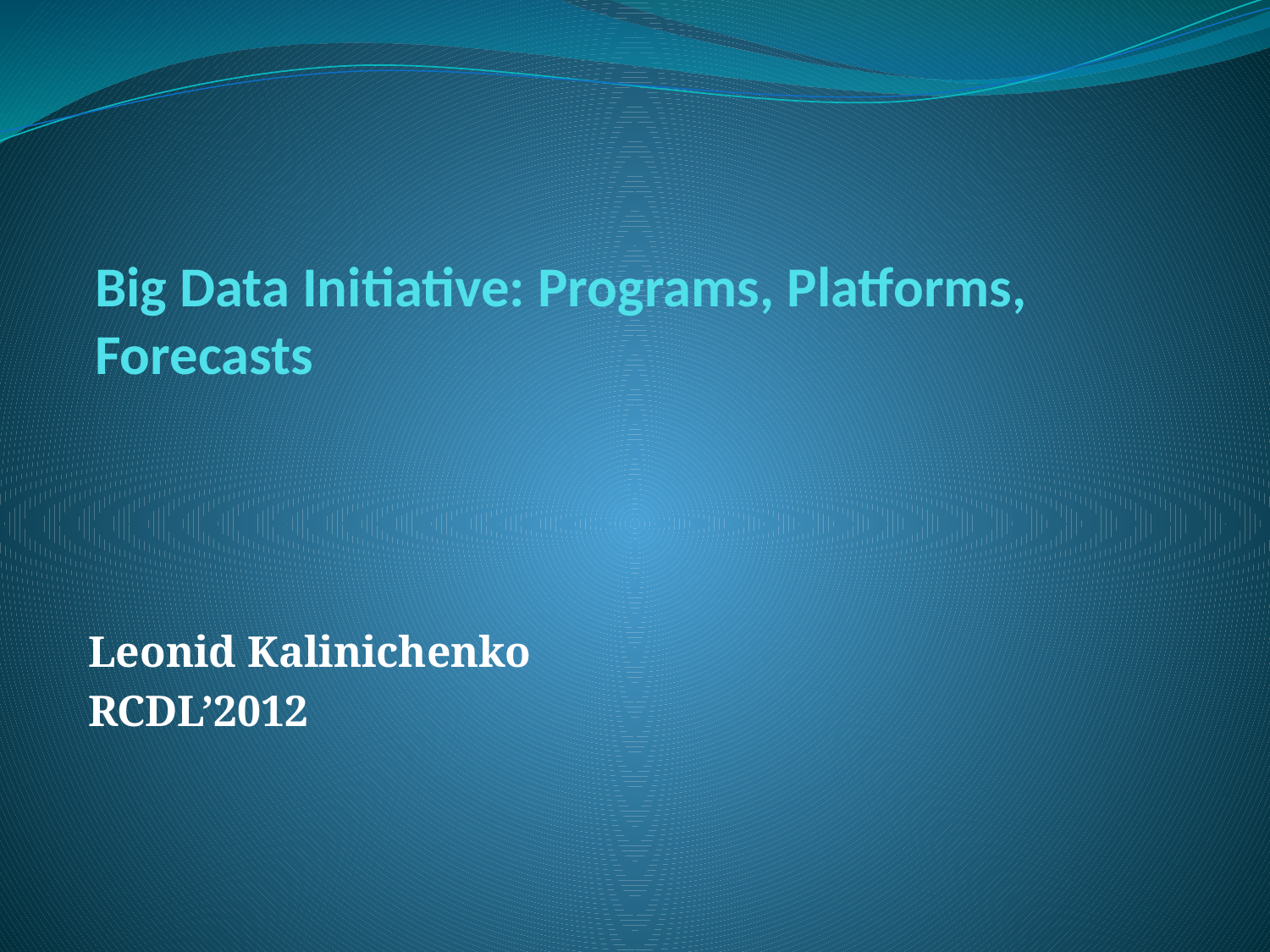

# Big Data Initiative: Programs, Platforms, Forecasts
Leonid Kalinichenko
RCDL’2012